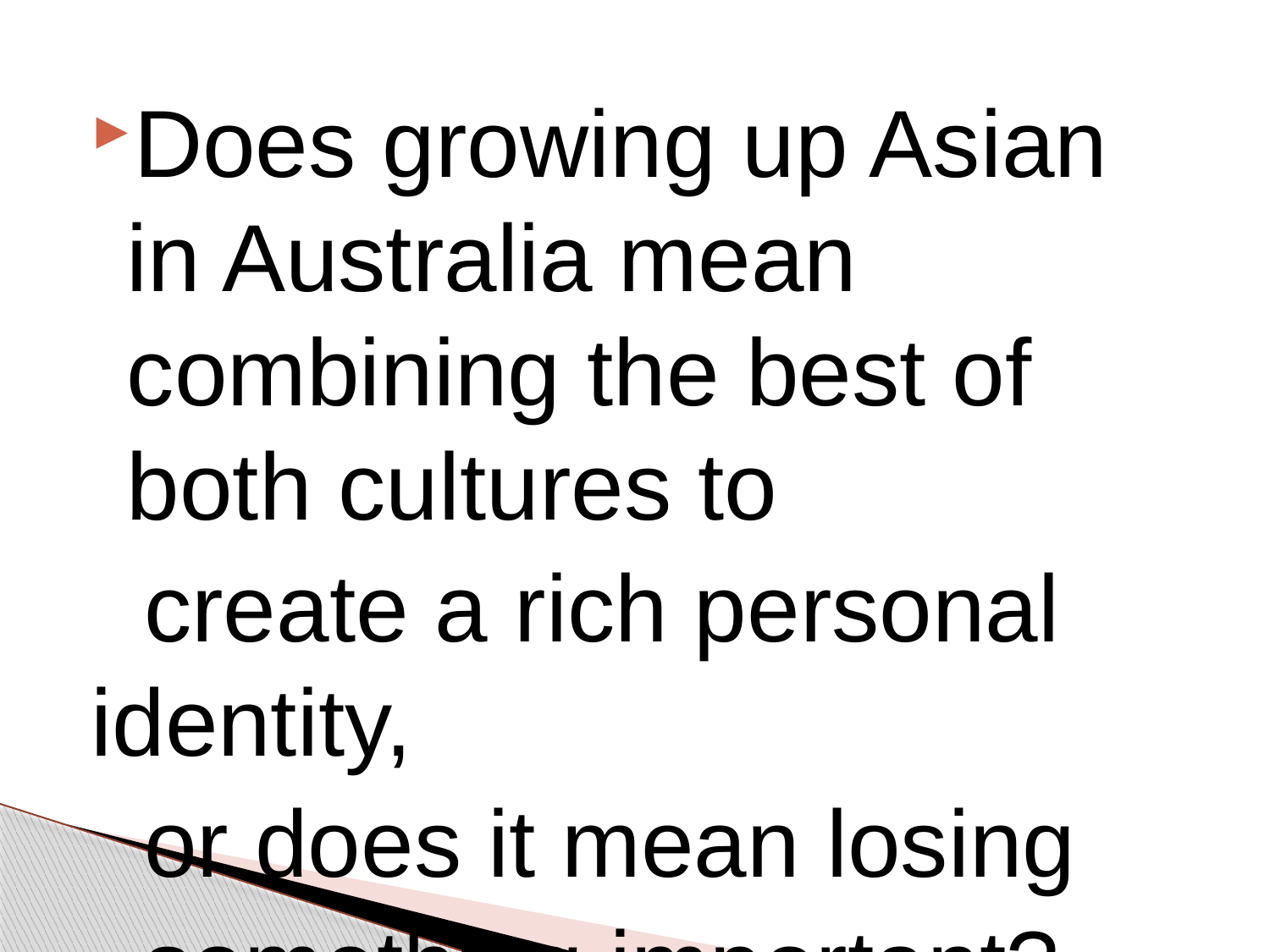

#
Does growing up Asian in Australia mean combining the best of both cultures to
  create a rich personal identity,
  or does it mean losing
  something important?